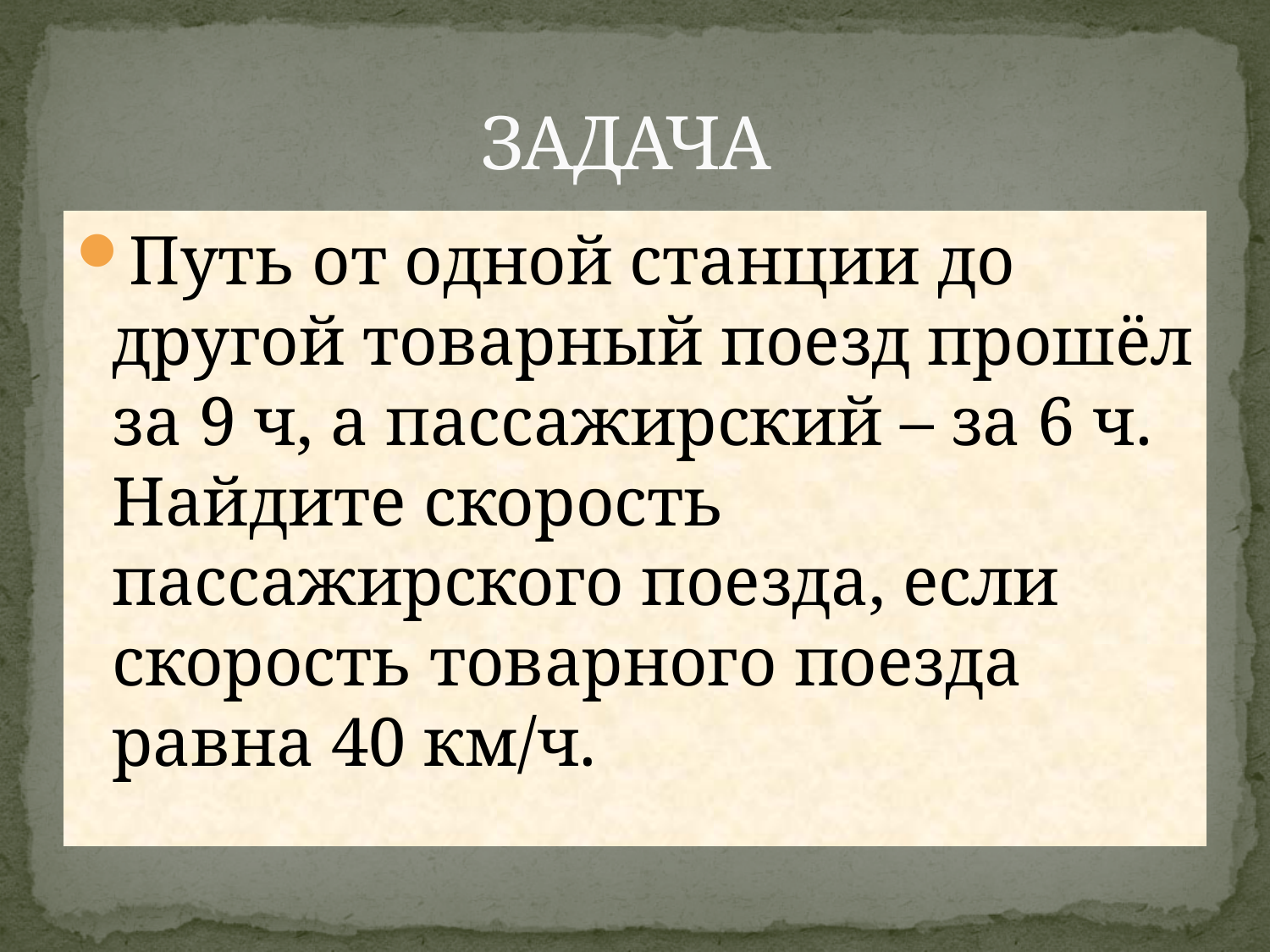

# ЗАДАЧА
Путь от одной станции до другой товарный поезд прошёл за 9 ч, а пассажирский – за 6 ч. Найдите скорость пассажирского поезда, если скорость товарного поезда равна 40 км/ч.